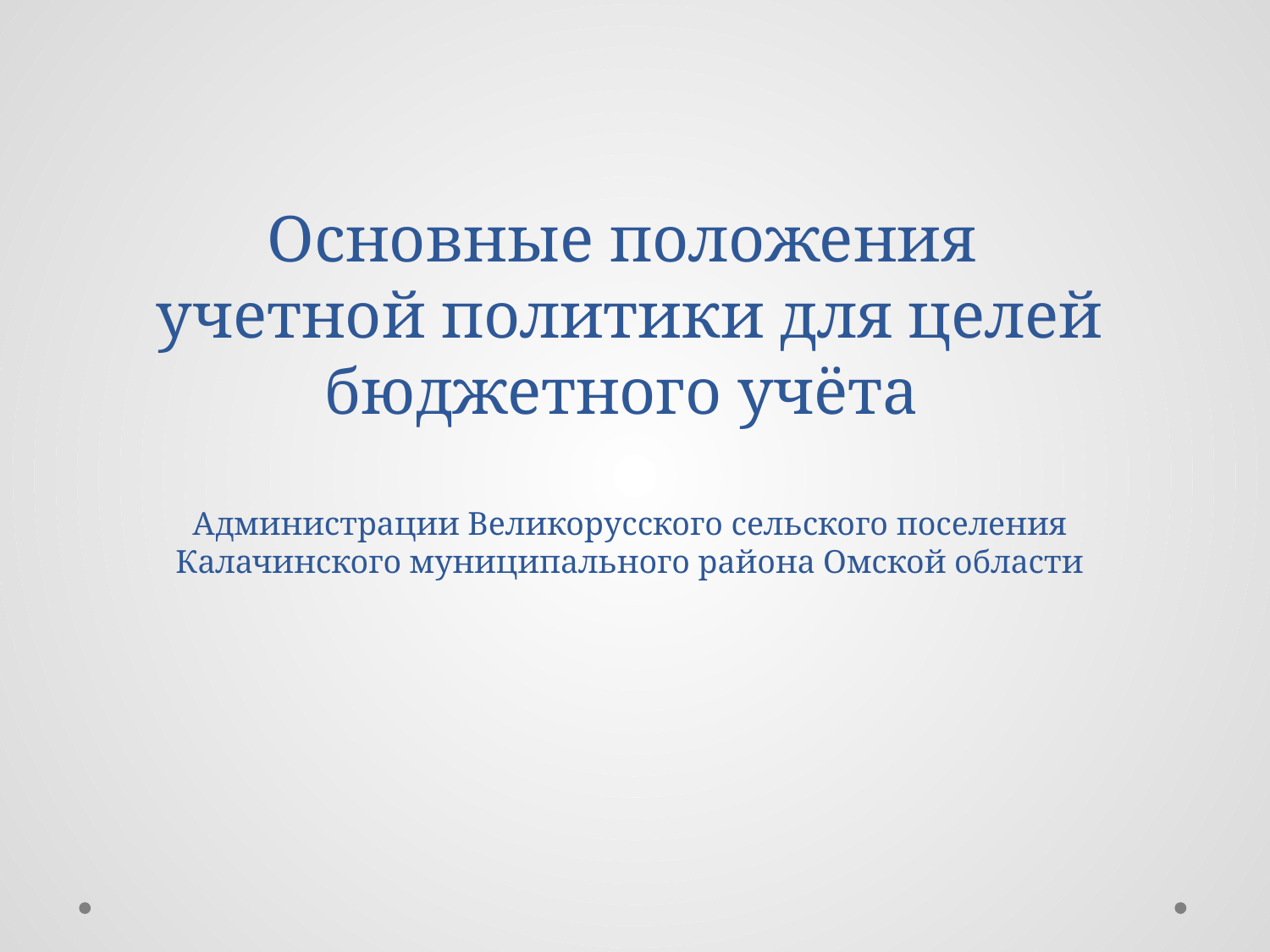

# Основные положения учетной политики для целей бюджетного учёта Администрации Великорусского сельского поселения Калачинского муниципального района Омской области